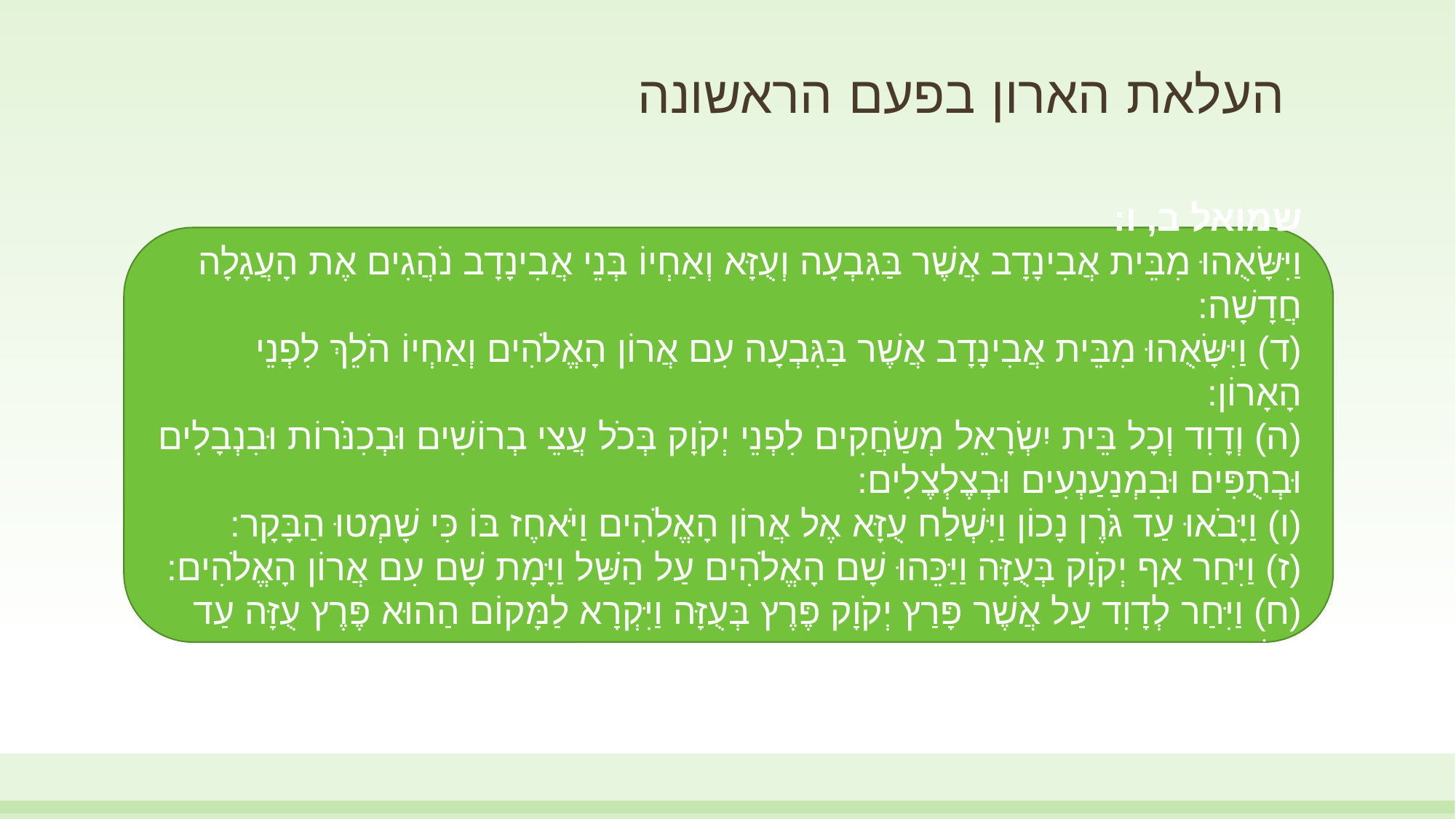

# העלאת הארון בפעם הראשונה
שמואל ב, ו:
וַיִּשָּׂאֻהוּ מִבֵּית אֲבִינָדָב אֲשֶׁר בַּגִּבְעָה וְעֻזָּא וְאַחְיוֹ בְּנֵי אֲבִינָדָב נֹהֲגִים אֶת הָעֲגָלָה חֲדָשָׁה:
(ד) וַיִּשָּׂאֻהוּ מִבֵּית אֲבִינָדָב אֲשֶׁר בַּגִּבְעָה עִם אֲרוֹן הָאֱלֹהִים וְאַחְיוֹ הֹלֵךְ לִפְנֵי הָאָרוֹן:
(ה) וְדָוִד וְכָל בֵּית יִשְׂרָאֵל מְשַׂחֲקִים לִפְנֵי יְקֹוָק בְּכֹל עֲצֵי בְרוֹשִׁים וּבְכִנֹּרוֹת וּבִנְבָלִים וּבְתֻפִּים וּבִמְנַעַנְעִים וּבְצֶלְצֶלִים:
(ו) וַיָּבֹאוּ עַד גֹּרֶן נָכוֹן וַיִּשְׁלַח עֻזָּא אֶל אֲרוֹן הָאֱלֹהִים וַיֹּאחֶז בּוֹ כִּי שָׁמְטוּ הַבָּקָר:
(ז) וַיִּחַר אַף יְקֹוָק בְּעֻזָּה וַיַּכֵּהוּ שָׁם הָאֱלֹהִים עַל הַשַּׁל וַיָּמָת שָׁם עִם אֲרוֹן הָאֱלֹהִים:
(ח) וַיִּחַר לְדָוִד עַל אֲשֶׁר פָּרַץ יְקֹוָק פֶּרֶץ בְּעֻזָּה וַיִּקְרָא לַמָּקוֹם הַהוּא פֶּרֶץ עֻזָּה עַד הַיּוֹם הַזֶּה: